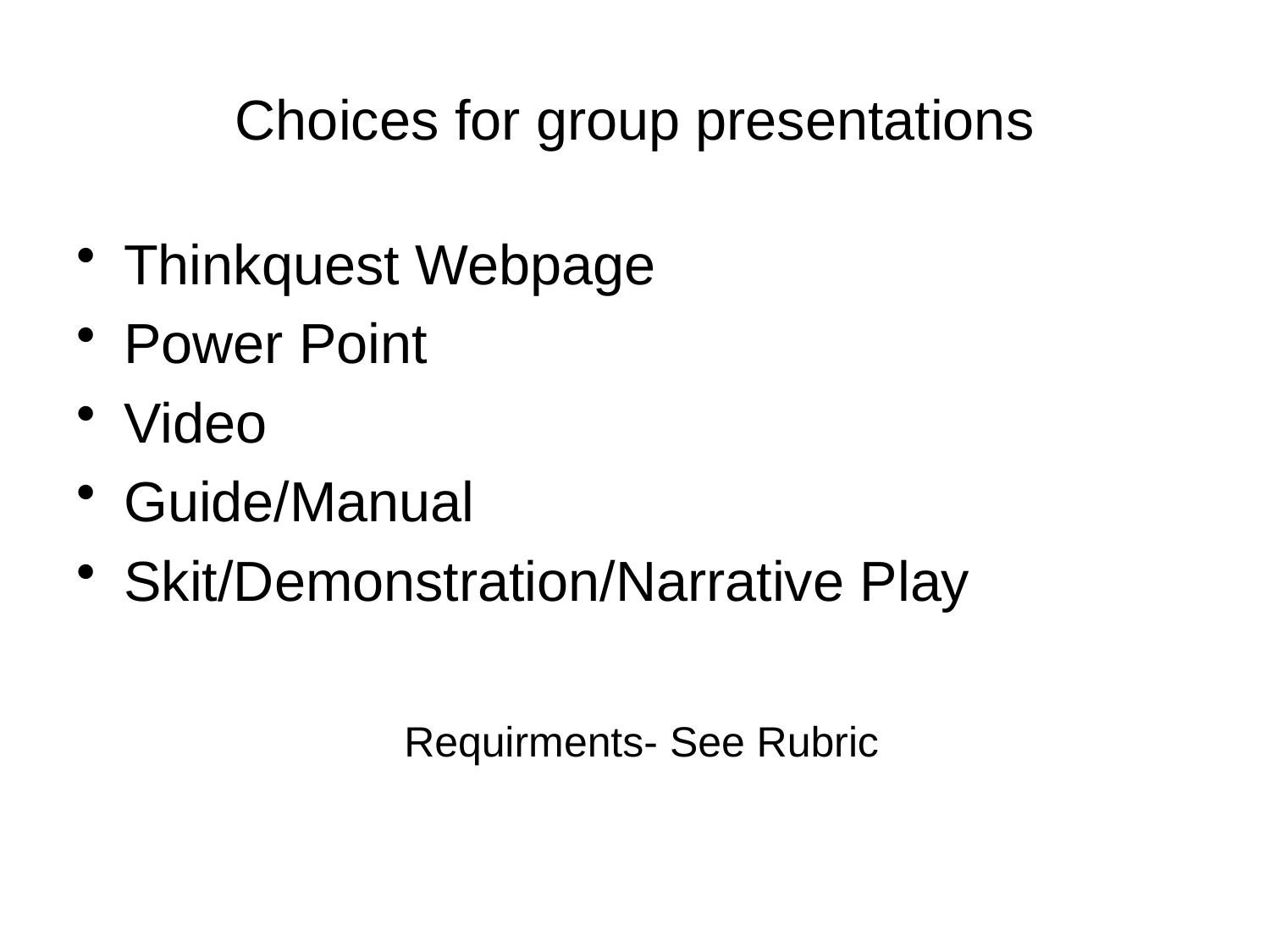

# Choices for group presentations
Thinkquest Webpage
Power Point
Video
Guide/Manual
Skit/Demonstration/Narrative Play
Requirments- See Rubric